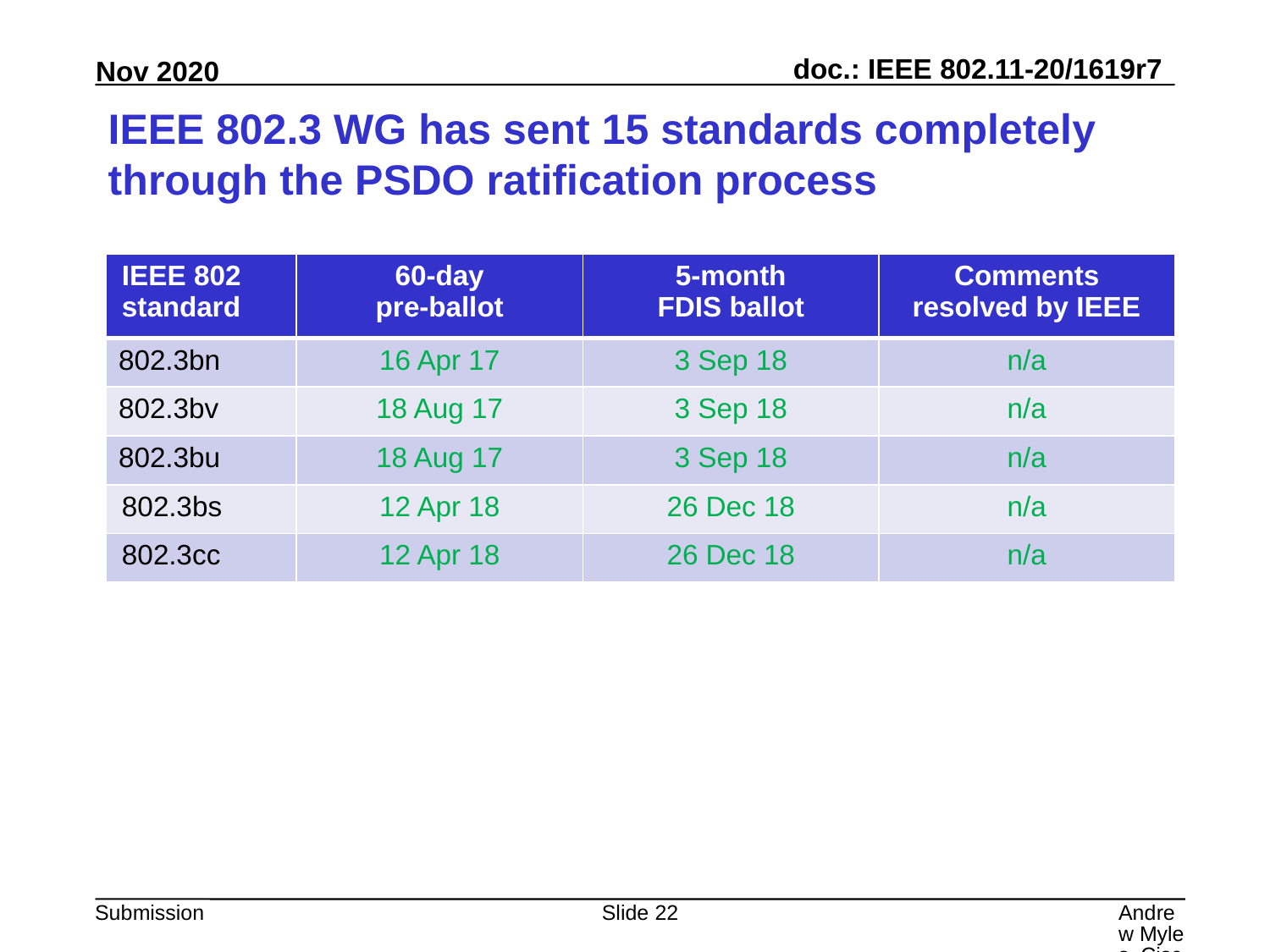

# IEEE 802.3 WG has sent 15 standards completely through the PSDO ratification process
| IEEE 802 standard | 60-day pre-ballot | 5-month FDIS ballot | Comments resolved by IEEE |
| --- | --- | --- | --- |
| 802.3bn | 16 Apr 17 | 3 Sep 18 | n/a |
| 802.3bv | 18 Aug 17 | 3 Sep 18 | n/a |
| 802.3bu | 18 Aug 17 | 3 Sep 18 | n/a |
| 802.3bs | 12 Apr 18 | 26 Dec 18 | n/a |
| 802.3cc | 12 Apr 18 | 26 Dec 18 | n/a |
Slide 22
Andrew Myles, Cisco